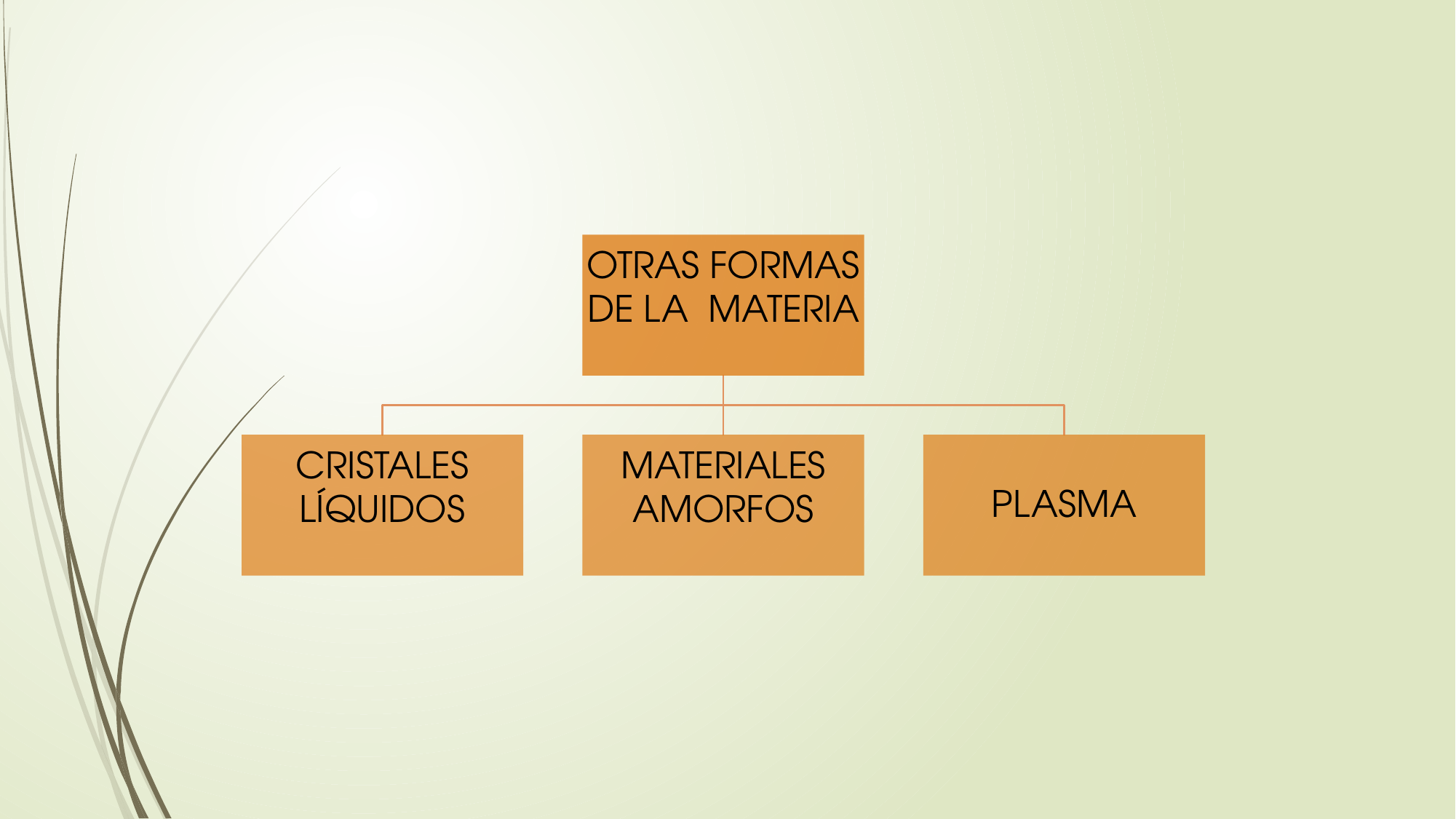

OTRAS FORMAS DE LA  MATERIA

CRISTALES LÍQUIDOS

MATERIALES AMORFOS

PLASMA